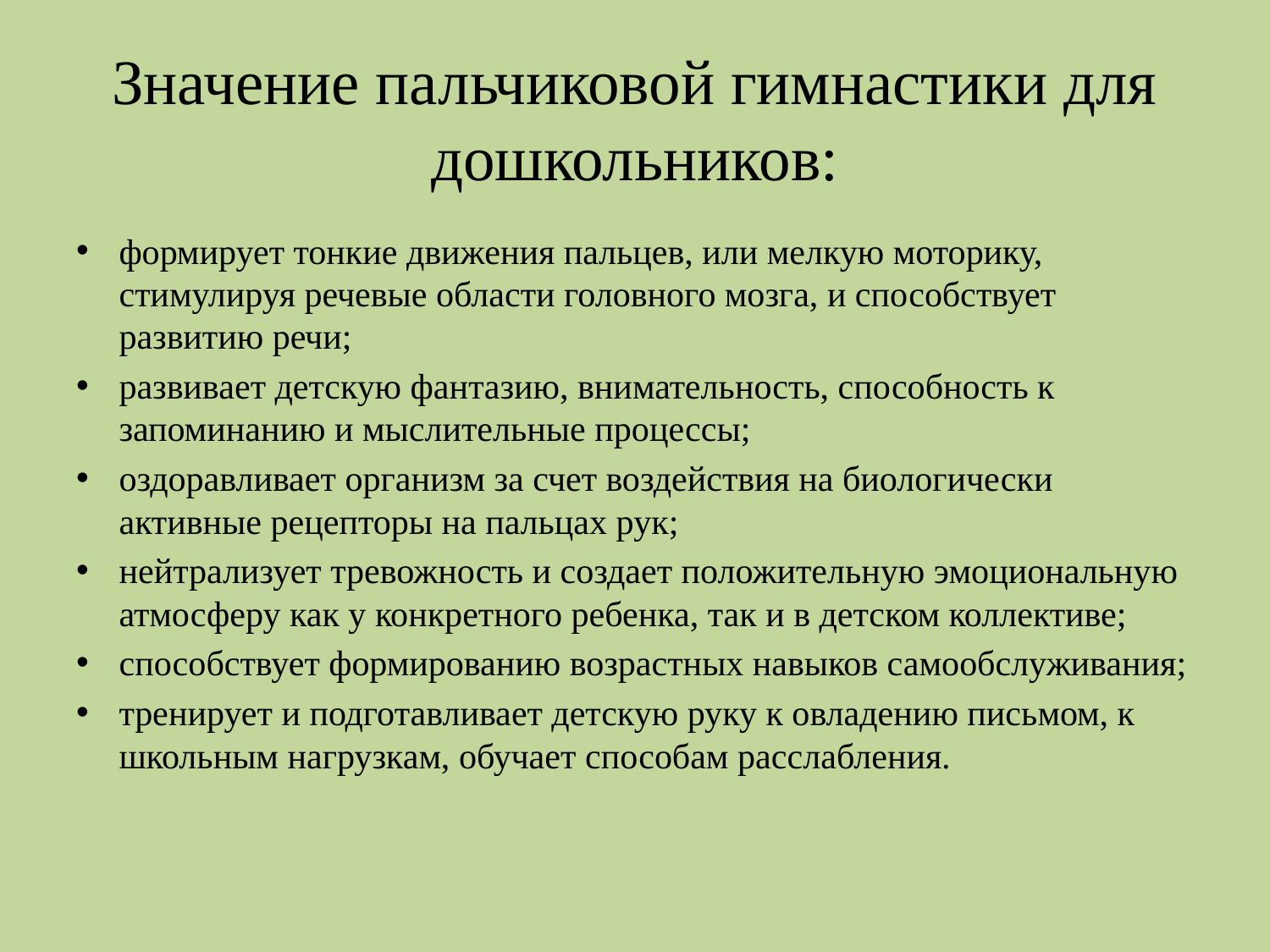

# Значение пальчиковой гимнастики для дошкольников:
формирует тонкие движения пальцев, или мелкую моторику, стимулируя речевые области головного мозга, и способствует развитию речи;
развивает детскую фантазию, внимательность, способность к запоминанию и мыслительные процессы;
оздоравливает организм за счет воздействия на биологически активные рецепторы на пальцах рук;
нейтрализует тревожность и создает положительную эмоциональную атмосферу как у конкретного ребенка, так и в детском коллективе;
способствует формированию возрастных навыков самообслуживания;
тренирует и подготавливает детскую руку к овладению письмом, к школьным нагрузкам, обучает способам расслабления.